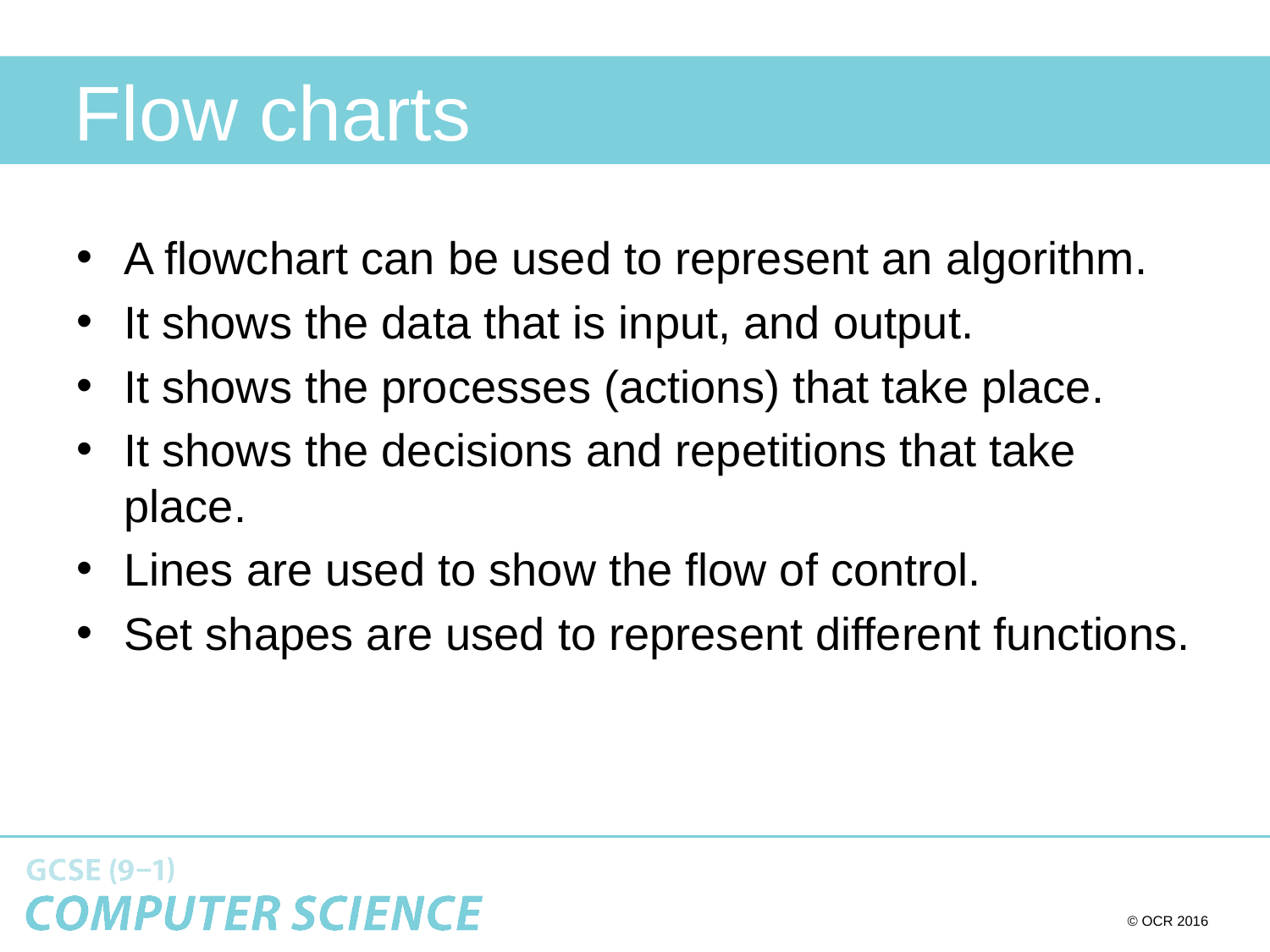

# Flow charts
A flowchart can be used to represent an algorithm.
It shows the data that is input, and output.
It shows the processes (actions) that take place.
It shows the decisions and repetitions that take place.
Lines are used to show the flow of control.
Set shapes are used to represent different functions.